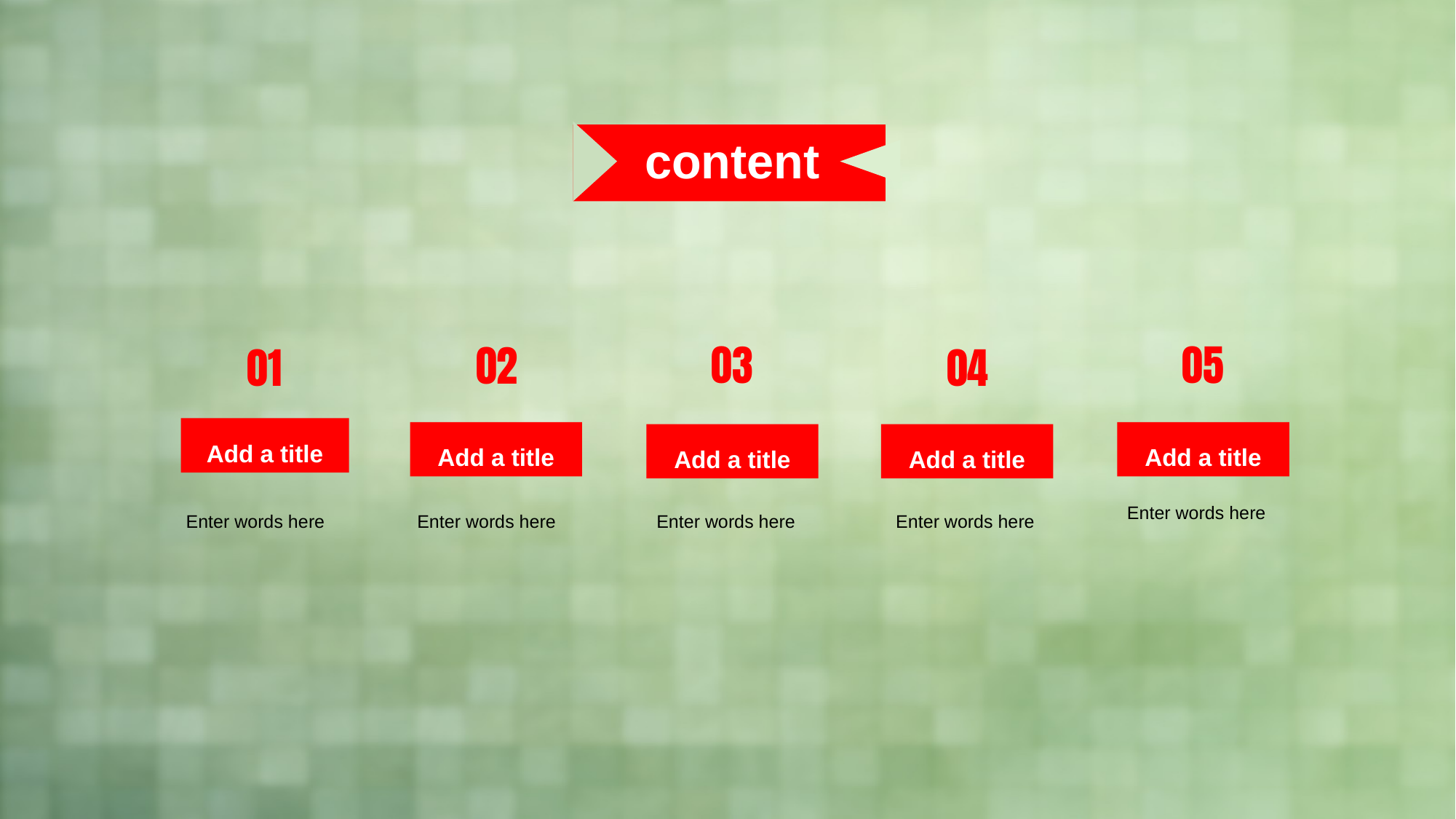

content
03
05
02
01
04
Add a title
Add a title
Add a title
Add a title
Add a title
Enter words here
Enter words here
Enter words here
Enter words here
Enter words here